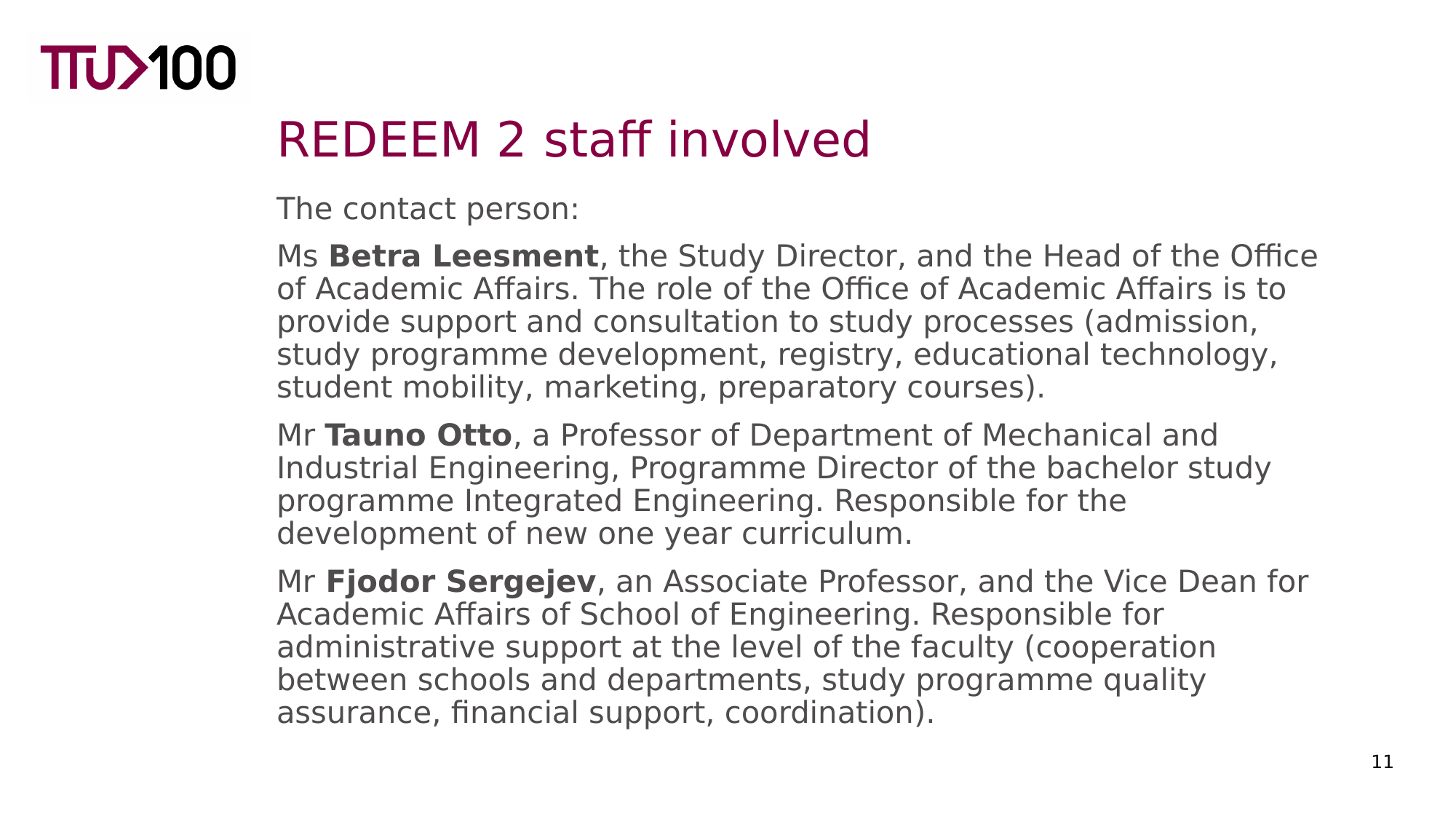

REDEEM 2 staff involved
The contact person:
Ms Betra Leesment, the Study Director, and the Head of the Office of Academic Affairs. The role of the Office of Academic Affairs is to provide support and consultation to study processes (admission, study programme development, registry, educational technology, student mobility, marketing, preparatory courses).
Mr Tauno Otto, a Professor of Department of Mechanical and Industrial Engineering, Programme Director of the bachelor study programme Integrated Engineering. Responsible for the development of new one year curriculum.
Mr Fjodor Sergejev, an Associate Professor, and the Vice Dean for Academic Affairs of School of Engineering. Responsible for administrative support at the level of the faculty (cooperation between schools and departments, study programme quality assurance, financial support, coordination).
11